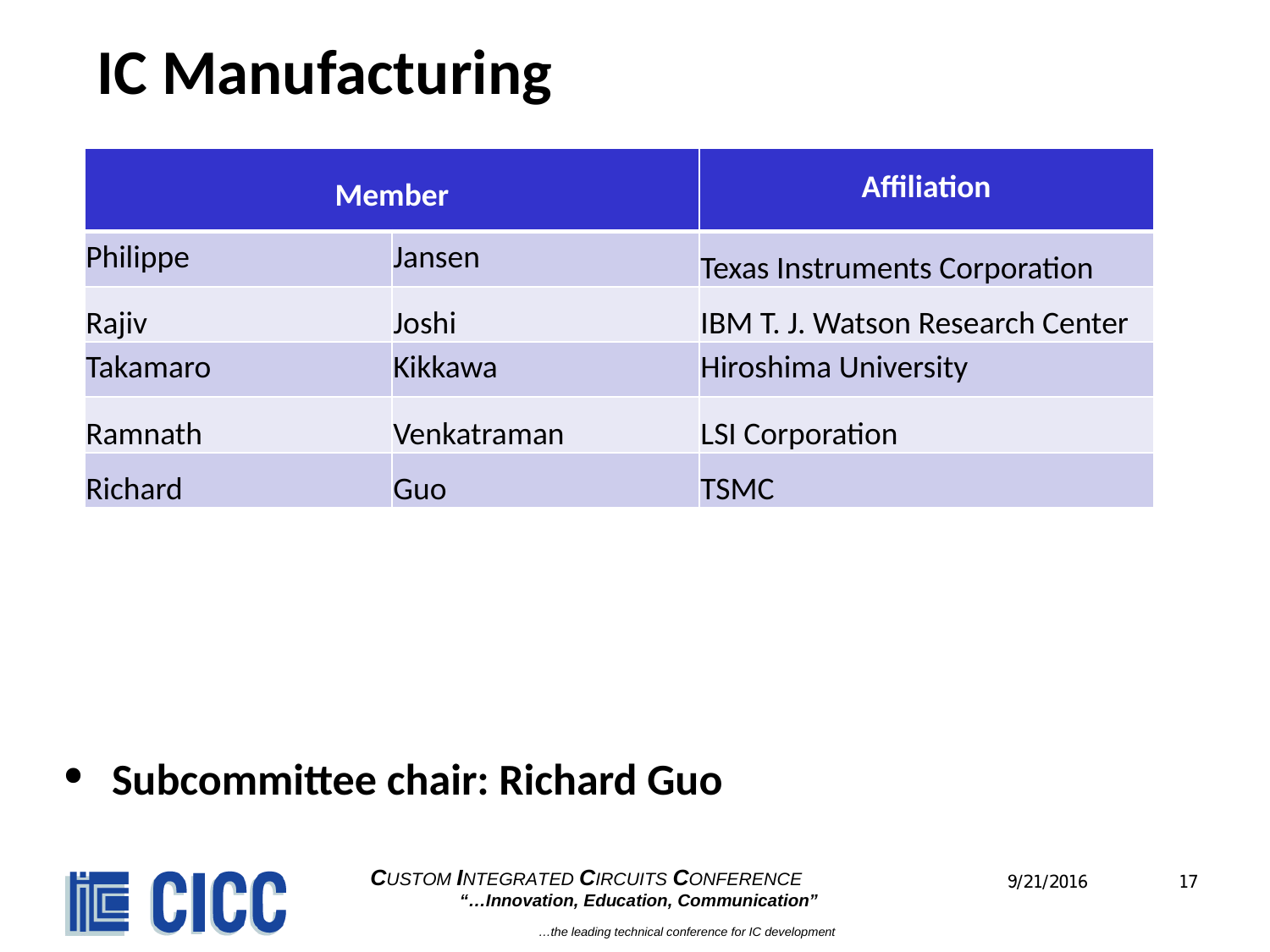

# IC Manufacturing
| Member |  | Affiliation |
| --- | --- | --- |
| Philippe | Jansen | Texas Instruments Corporation |
| Rajiv | Joshi | IBM T. J. Watson Research Center |
| Takamaro | Kikkawa | Hiroshima University |
| Ramnath | Venkatraman | LSI Corporation |
| Richard | Guo | TSMC |
Subcommittee chair: Richard Guo